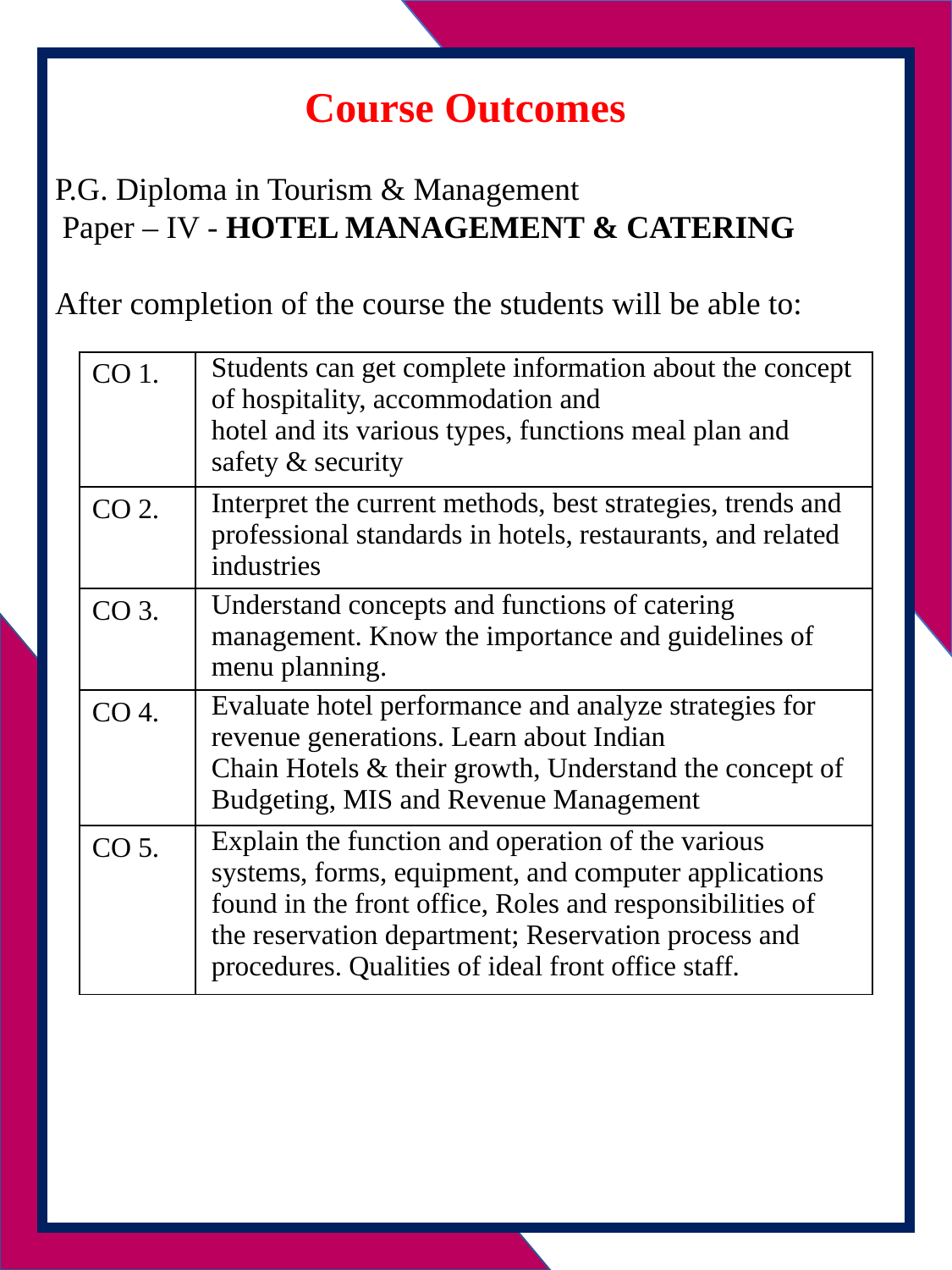

Course Outcomes

P.G. Diploma in Tourism & Management
 Paper – IV - HOTEL MANAGEMENT & CATERING

After completion of the course the students will be able to:

| CO 1. | Students can get complete information about the concept of hospitality, accommodation and hotel and its various types, functions meal plan and safety & security |
| --- | --- |
| CO 2. | Interpret the current methods, best strategies, trends and professional standards in hotels, restaurants, and related industries |
| CO 3. | Understand concepts and functions of catering management. Know the importance and guidelines of menu planning. |
| CO 4. | Evaluate hotel performance and analyze strategies for revenue generations. Learn about Indian Chain Hotels & their growth, Understand the concept of Budgeting, MIS and Revenue Management |
| CO 5. | Explain the function and operation of the various systems, forms, equipment, and computer applications found in the front office, Roles and responsibilities of the reservation department; Reservation process and procedures. Qualities of ideal front office staff. |